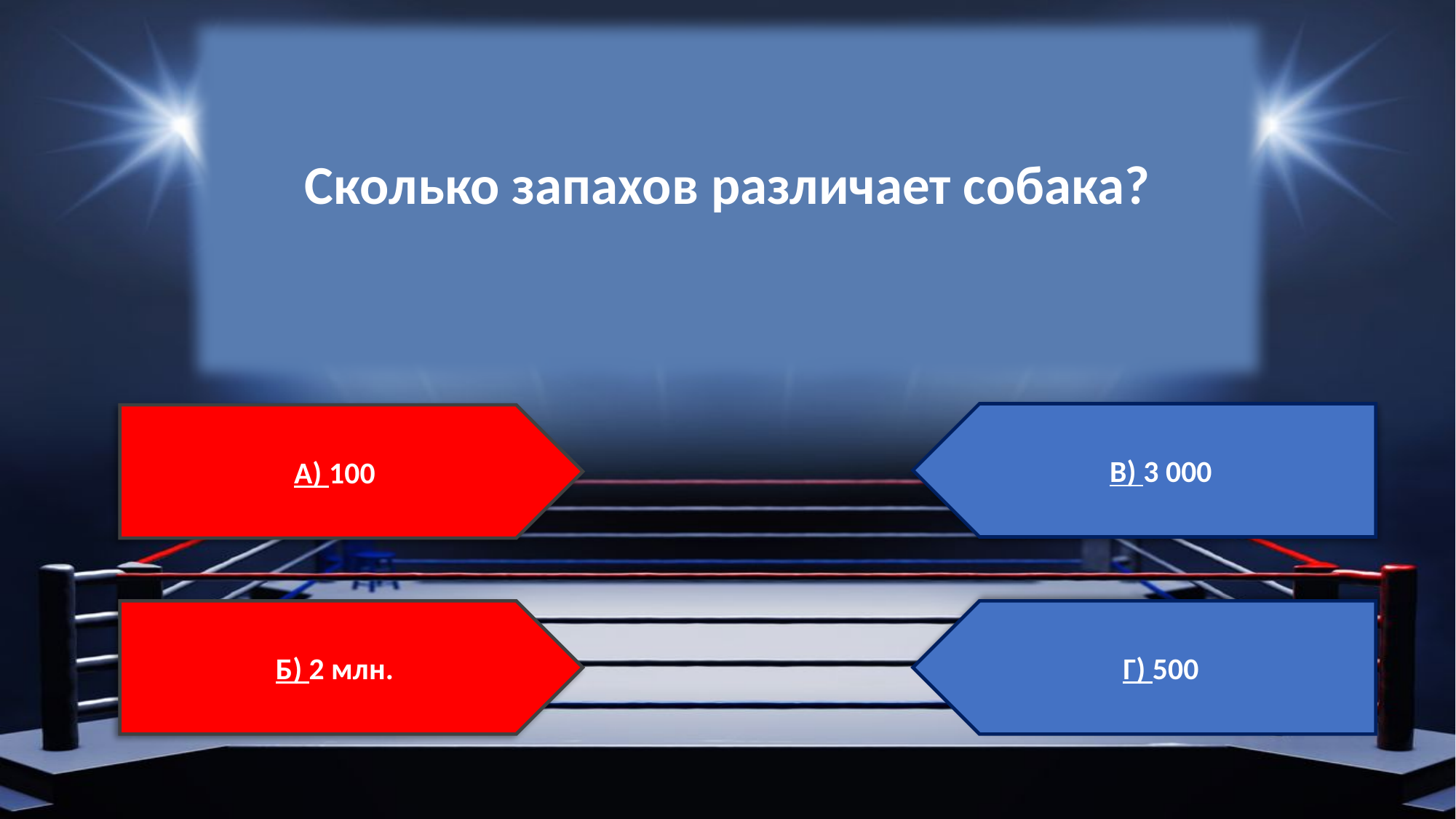

Сколько запахов различает собака?

В) 3 000
А) 100
Б) 2 млн.
Г) 500